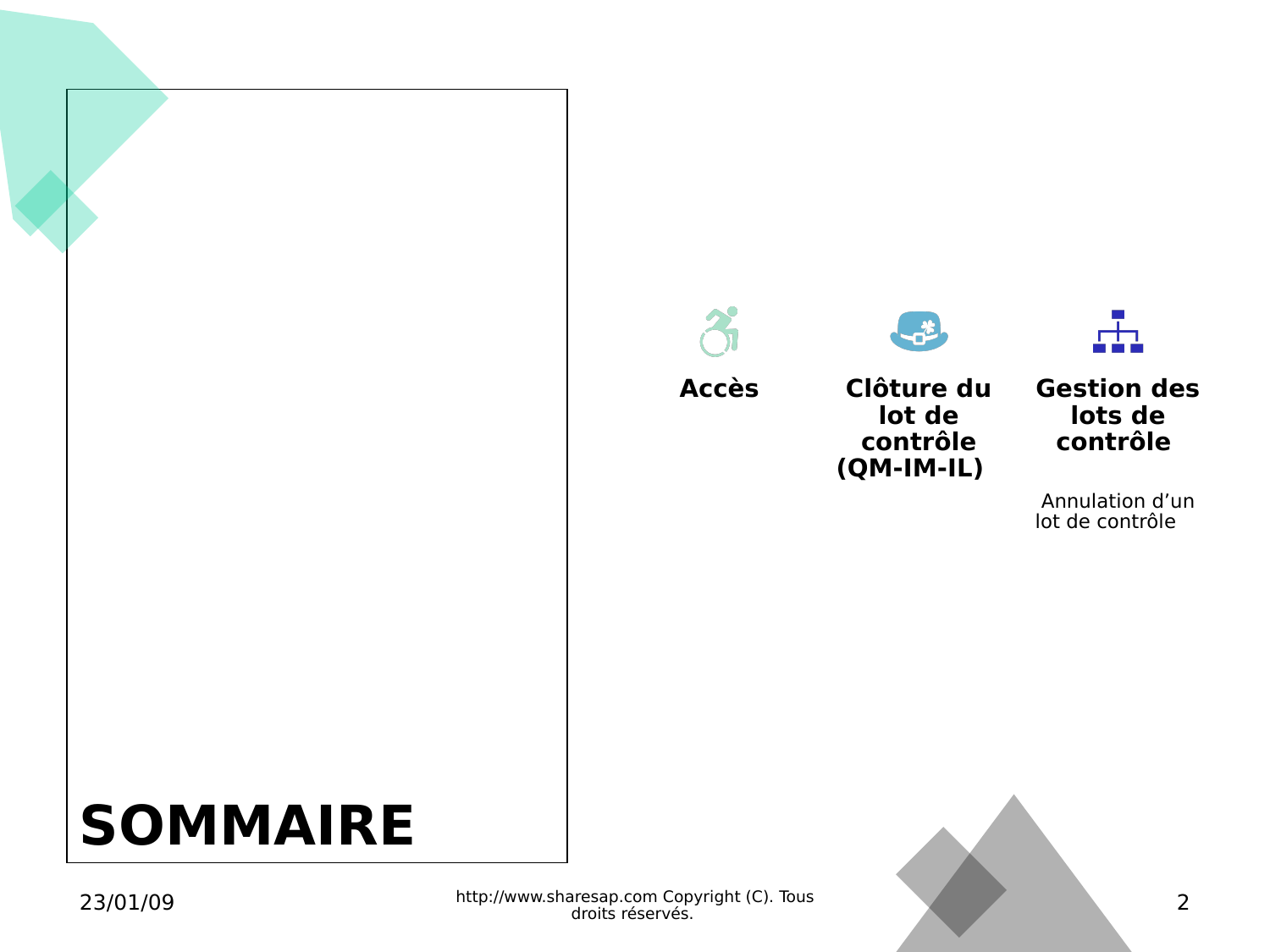

Accès
Clôture du lot de contrôle (QM-IM-IL)
Gestion des lots de contrôle
Annulation d’un lot de contrôle
# SOMMAIRE

23/01/09
http://www.sharesap.com Copyright (C). Tous droits réservés.
2